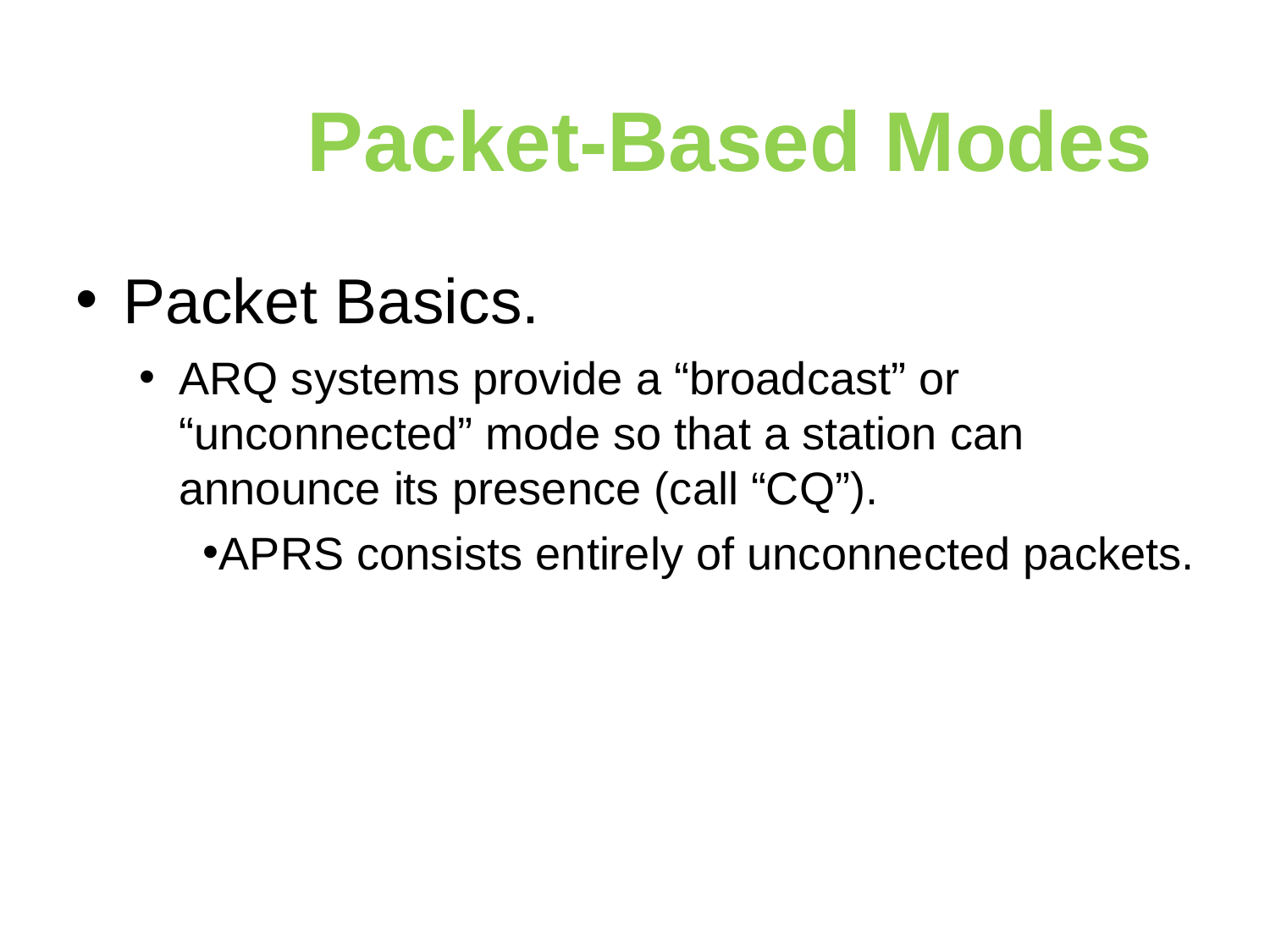

Packet-Based Modes
Packet Basics.
ARQ systems provide a “broadcast” or “unconnected” mode so that a station can announce its presence (call “CQ”).
APRS consists entirely of unconnected packets.